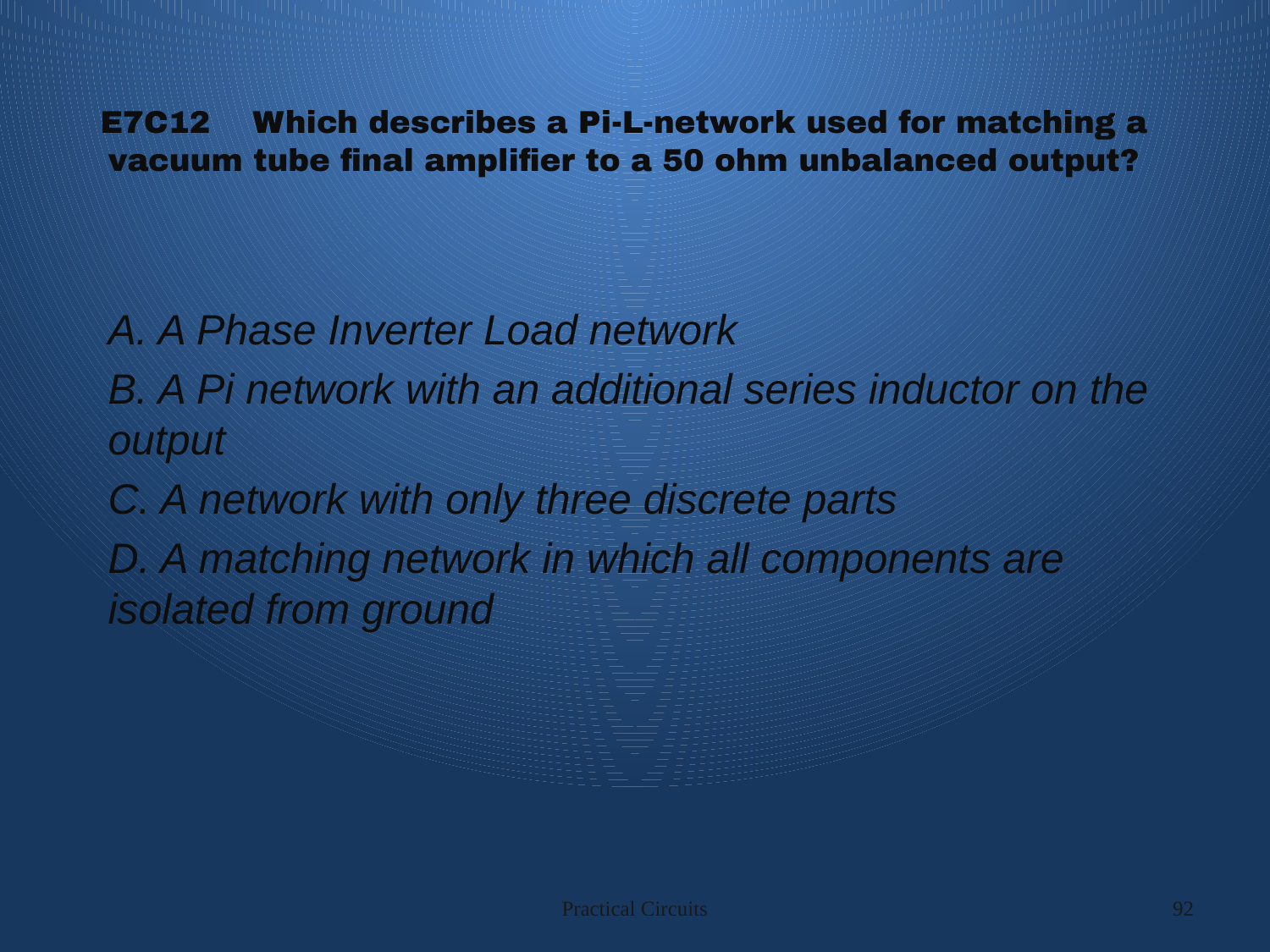

# E7C12    Which describes a Pi-L-network used for matching a vacuum tube final amplifier to a 50 ohm unbalanced output?
A. A Phase Inverter Load network
B. A Pi network with an additional series inductor on the output
C. A network with only three discrete parts
D. A matching network in which all components are isolated from ground
Practical Circuits
92